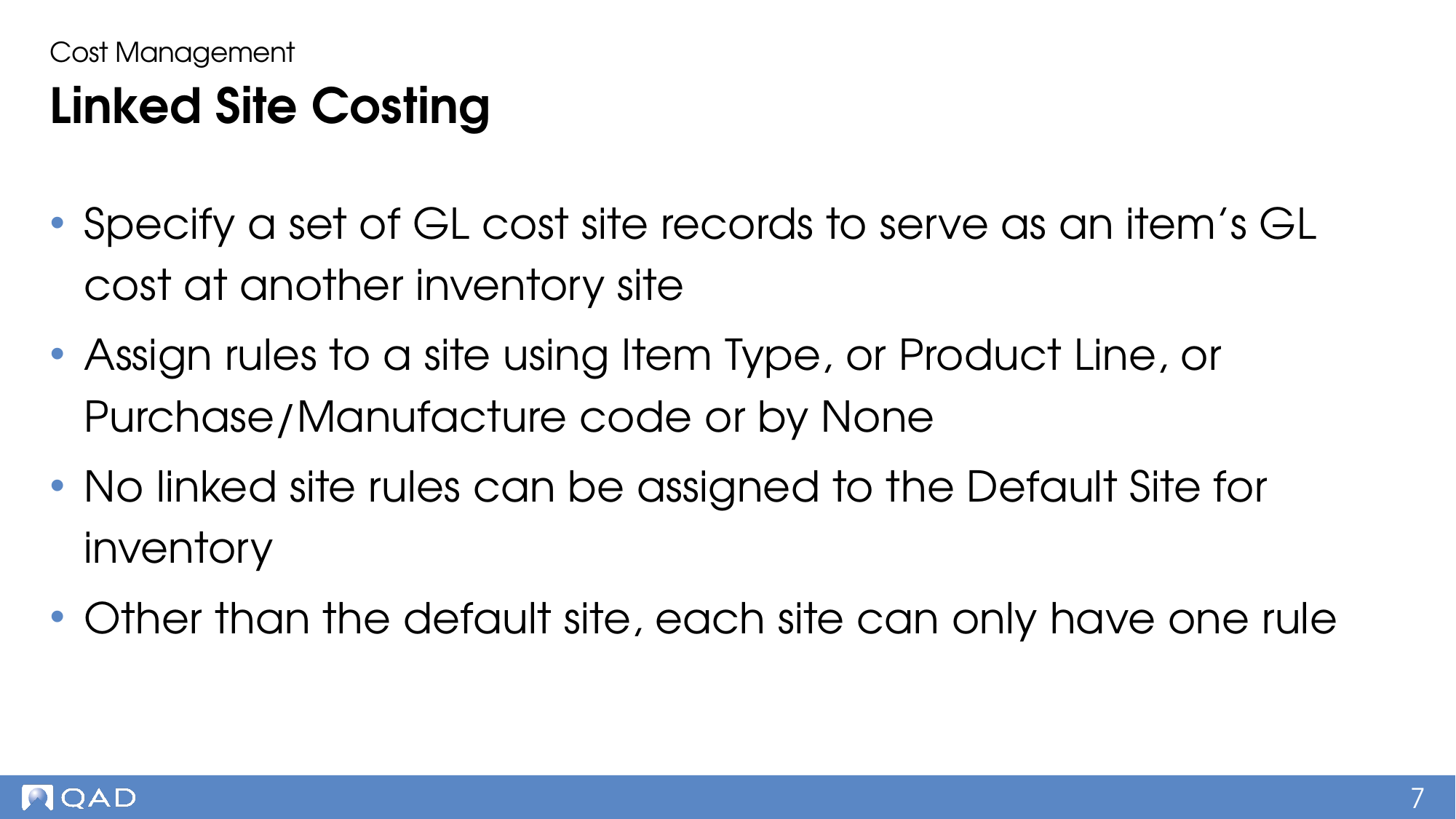

Cost Management
# Linked Site Costing
Specify a set of GL cost site records to serve as an item’s GL cost at another inventory site
Assign rules to a site using Item Type, or Product Line, or Purchase/Manufacture code or by None
No linked site rules can be assigned to the Default Site for inventory
Other than the default site, each site can only have one rule
7